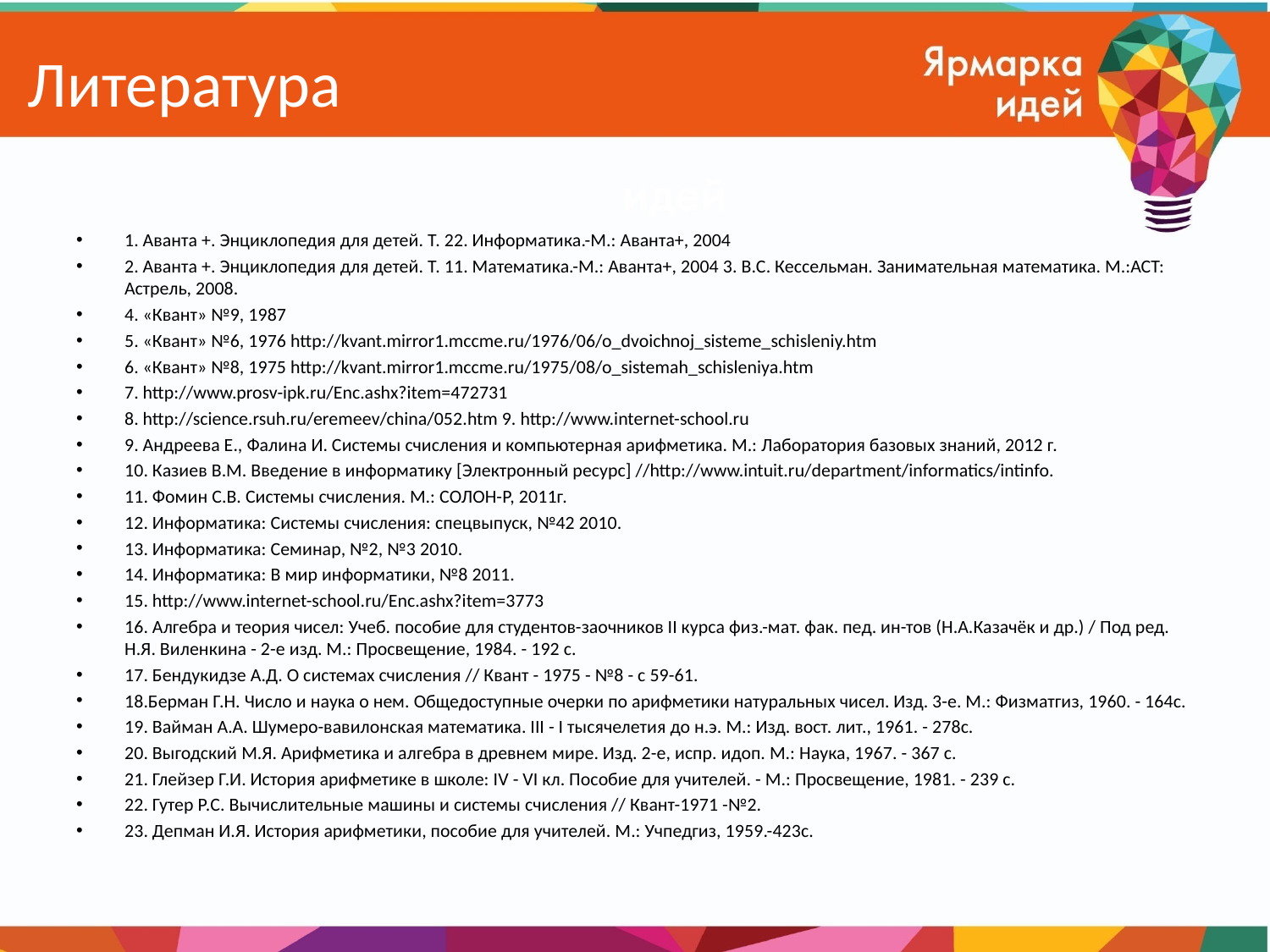

# Литература
1. Аванта +. Энциклопедия для детей. Т. 22. Информатика.-М.: Аванта+, 2004
2. Аванта +. Энциклопедия для детей. Т. 11. Математика.-М.: Аванта+, 2004 3. В.С. Кессельман. Занимательная математика. М.:АСТ: Астрель, 2008.
4. «Квант» №9, 1987
5. «Квант» №6, 1976 http://kvant.mirror1.mccme.ru/1976/06/o_dvoichnoj_sisteme_schisleniy.htm
6. «Квант» №8, 1975 http://kvant.mirror1.mccme.ru/1975/08/o_sistemah_schisleniya.htm
7. http://www.prosv-ipk.ru/Enc.ashx?item=472731
8. http://science.rsuh.ru/eremeev/china/052.htm 9. http://www.internet-school.ru
9. Андреева Е., Фалина И. Системы счисления и компьютерная арифметика. М.: Лаборатория базовых знаний, 2012 г.
10. Казиев В.М. Введение в информатику [Электронный ресурс] //http://www.intuit.ru/department/informatics/intinfo.
11. Фомин С.В. Системы счисления. М.: СОЛОН-Р, 2011г.
12. Информатика: Системы счисления: спецвыпуск, №42 2010.
13. Информатика: Семинар, №2, №3 2010.
14. Информатика: В мир информатики, №8 2011.
15. http://www.internet-school.ru/Enc.ashx?item=3773
16. Алгебра и теория чисел: Учеб. пособие для студентов-заочников II курса физ.-мат. фак. пед. ин-тов (Н.А.Казачёк и др.) / Под ред. Н.Я. Виленкина - 2-е изд. М.: Просвещение, 1984. - 192 с.
17. Бендукидзе А.Д. О системах счисления // Квант - 1975 - №8 - с 59-61.
18.Берман Г.Н. Число и наука о нем. Общедоступные очерки по арифметики натуральных чисел. Изд. 3-е. М.: Физматгиз, 1960. - 164с.
19. Вайман А.А. Шумеро-вавилонская математика. III - I тысячелетия до н.э. М.: Изд. вост. лит., 1961. - 278с.
20. Выгодский М.Я. Арифметика и алгебра в древнем мире. Изд. 2-е, испр. идоп. М.: Наука, 1967. - 367 с.
21. Глейзер Г.И. История арифметике в школе: IV - VI кл. Пособие для учителей. - М.: Просвещение, 1981. - 239 с.
22. Гутер Р.С. Вычислительные машины и системы счисления // Квант-1971 -№2.
23. Депман И.Я. История арифметики, пособие для учителей. М.: Учпедгиз, 1959.-423с.